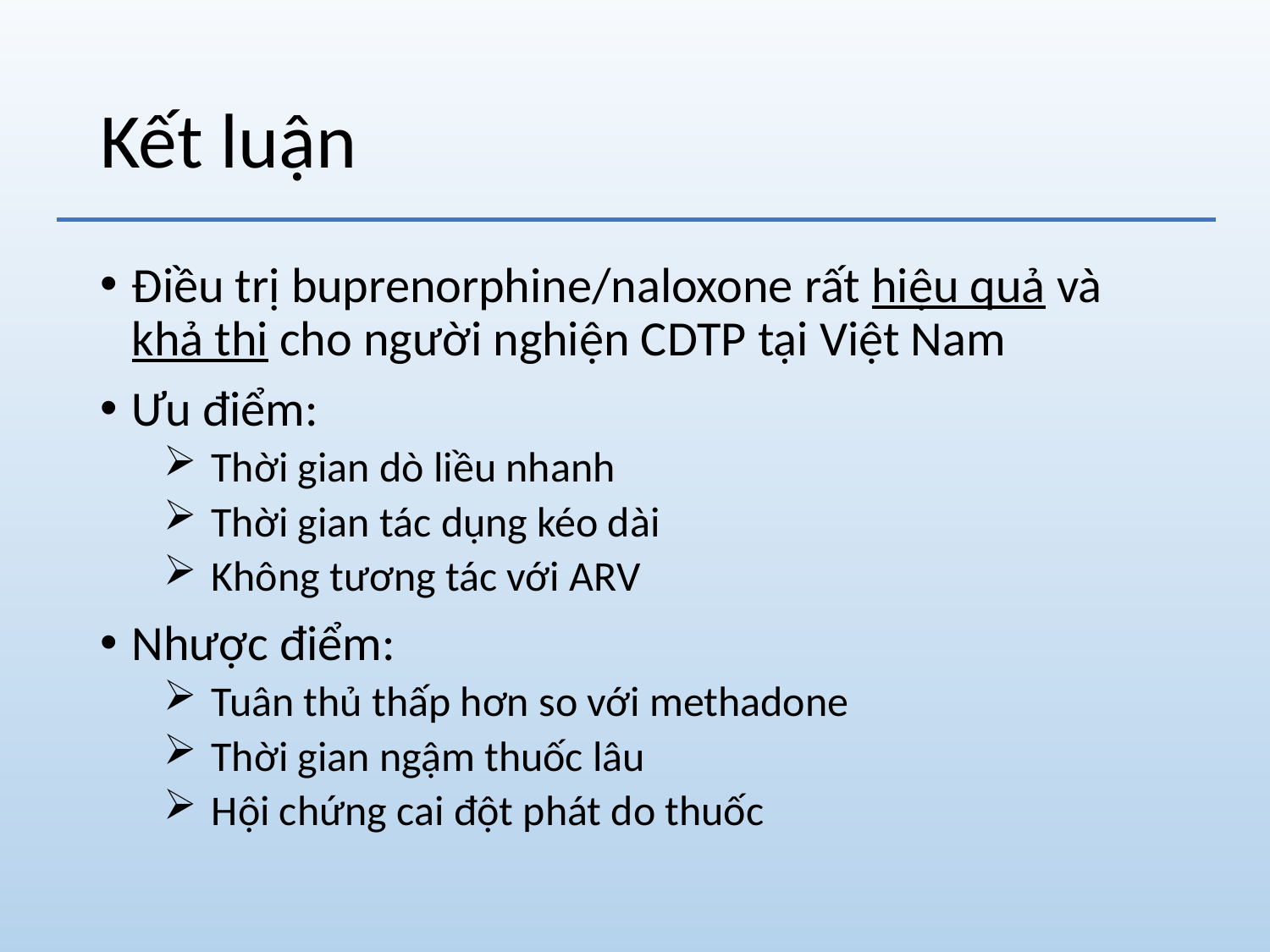

# Kết luận
Điều trị buprenorphine/naloxone rất hiệu quả và khả thi cho người nghiện CDTP tại Việt Nam
Ưu điểm:
Thời gian dò liều nhanh
Thời gian tác dụng kéo dài
Không tương tác với ARV
Nhược điểm:
Tuân thủ thấp hơn so với methadone
Thời gian ngậm thuốc lâu
Hội chứng cai đột phát do thuốc